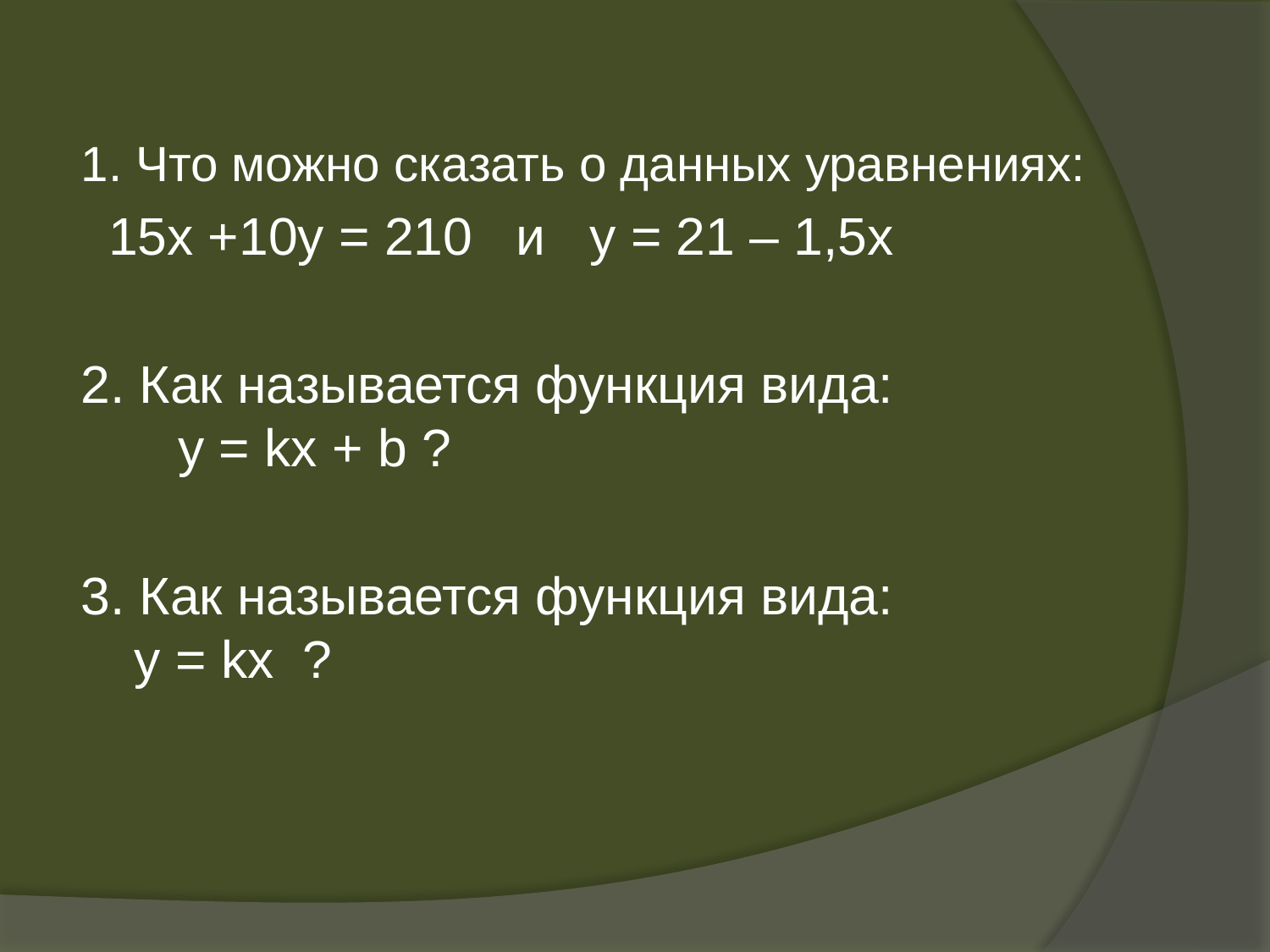

#
1. Что можно сказать о данных уравнениях:
  15х +10у = 210   и   у = 21 – 1,5х

2. Как называется функция вида:                 у = kх + b ?

3. Как называется функция вида:             у = kx  ?